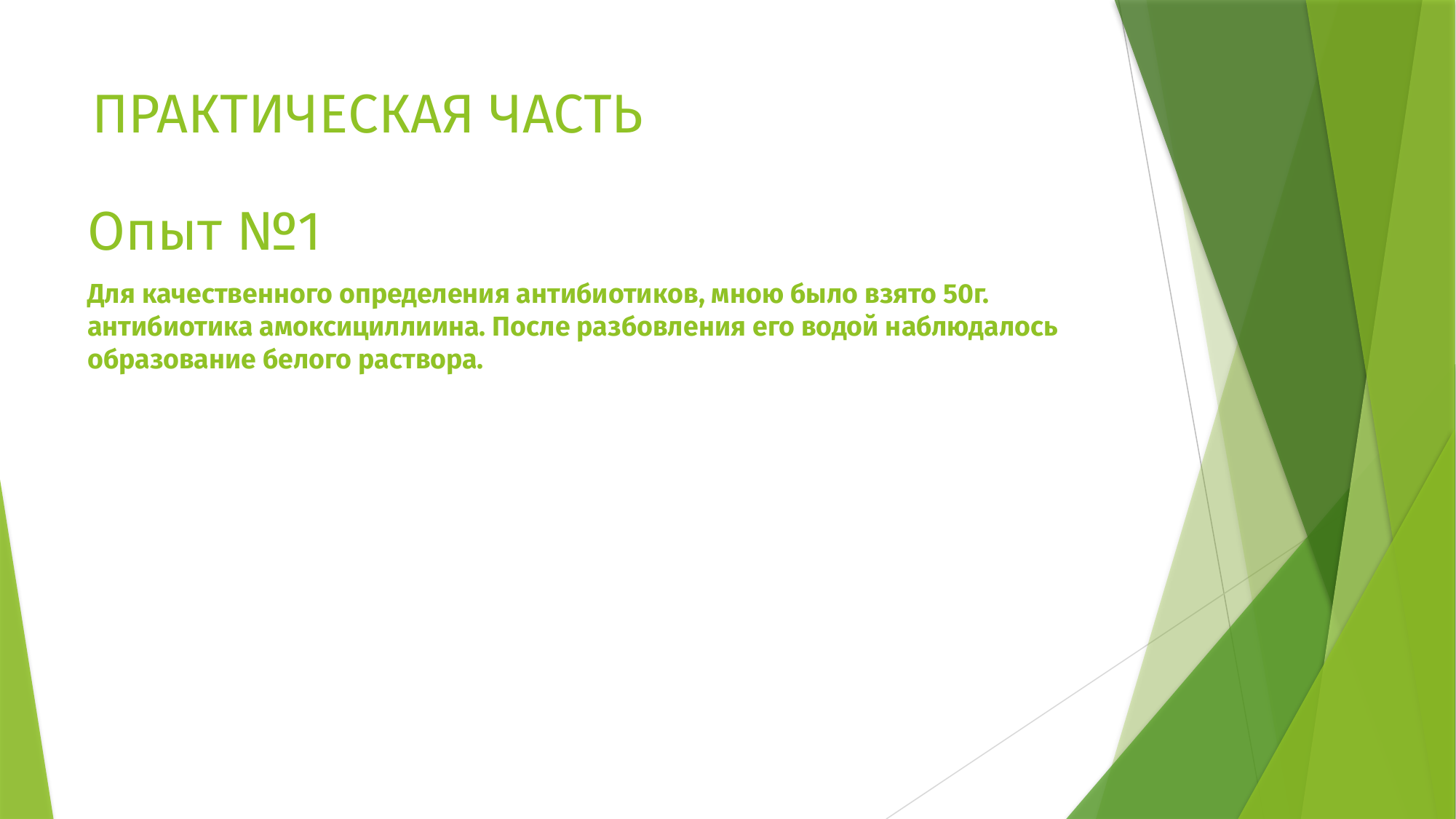

# ПРАКТИЧЕСКАЯ ЧАСТЬ
Опыт №1
Для качественного определения антибиотиков, мною было взято 50г. антибиотика амоксициллиина. После разбовления его водой наблюдалось образование белого раствора.